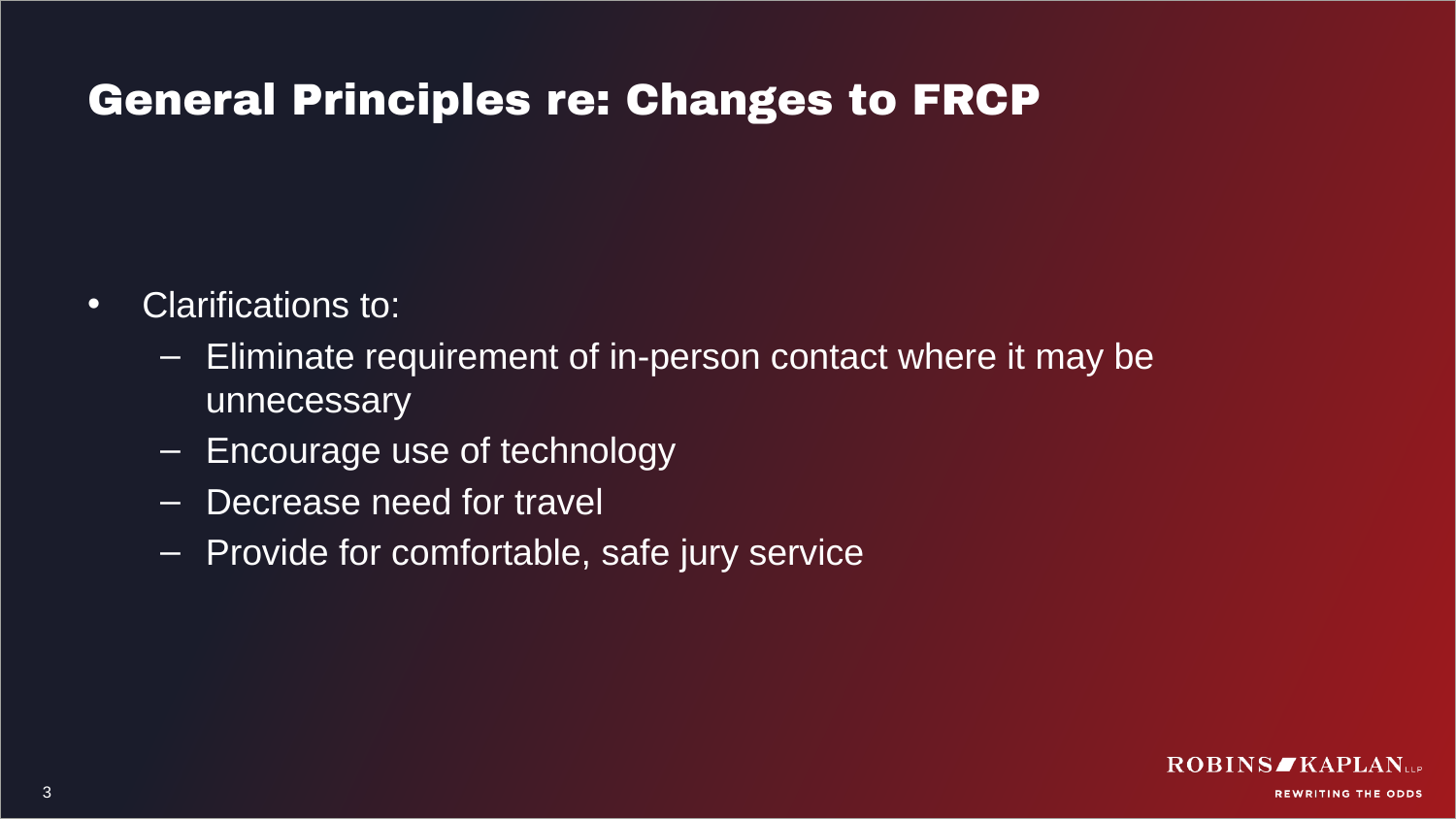

# General Principles re: Changes to FRCP
Clarifications to:
Eliminate requirement of in-person contact where it may be unnecessary
Encourage use of technology
Decrease need for travel
Provide for comfortable, safe jury service